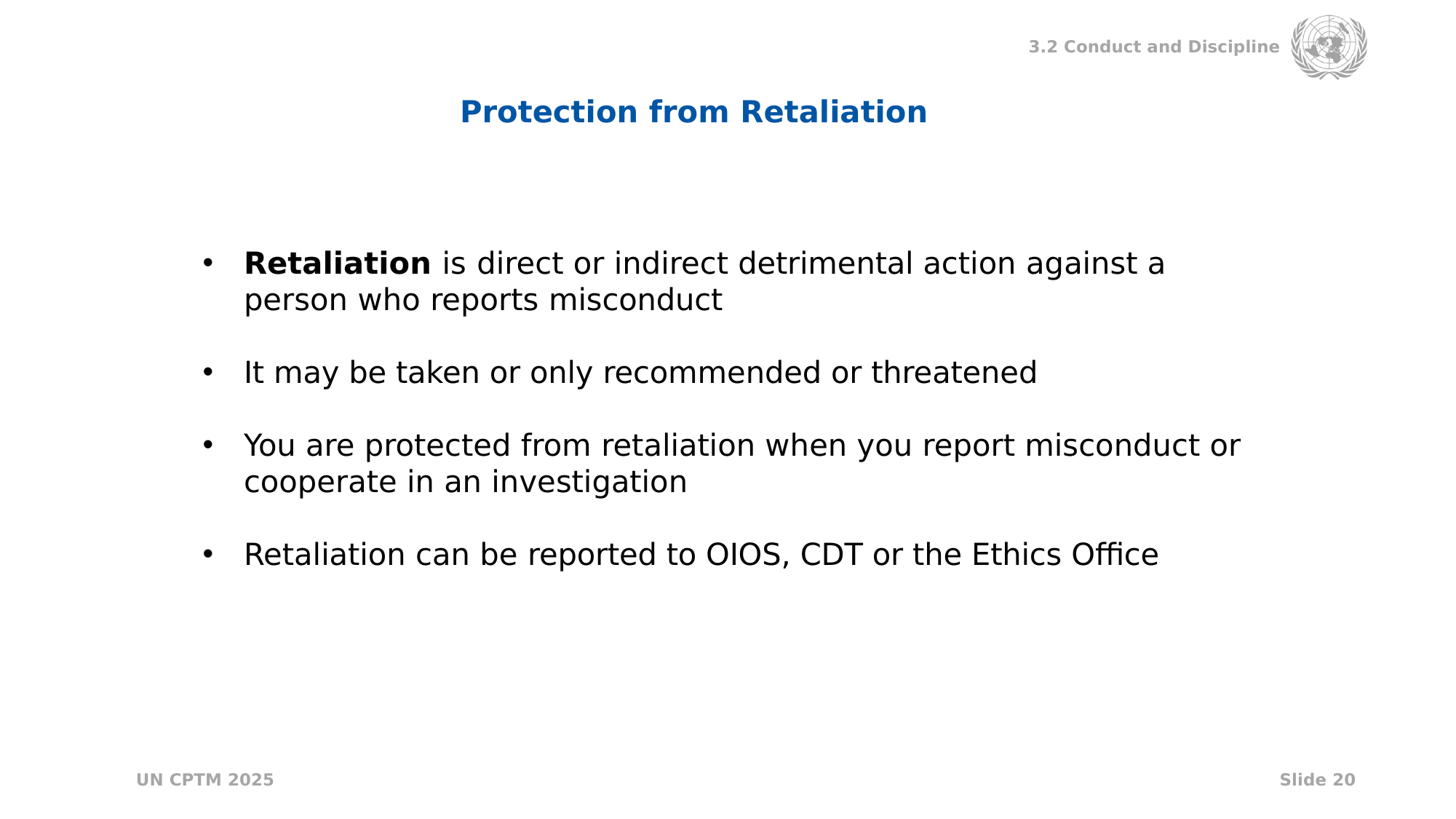

Protection from Retaliation
Retaliation is direct or indirect detrimental action against a person who reports misconduct
It may be taken or only recommended or threatened
You are protected from retaliation when you report misconduct or cooperate in an investigation
Retaliation can be reported to OIOS, CDT or the Ethics Office